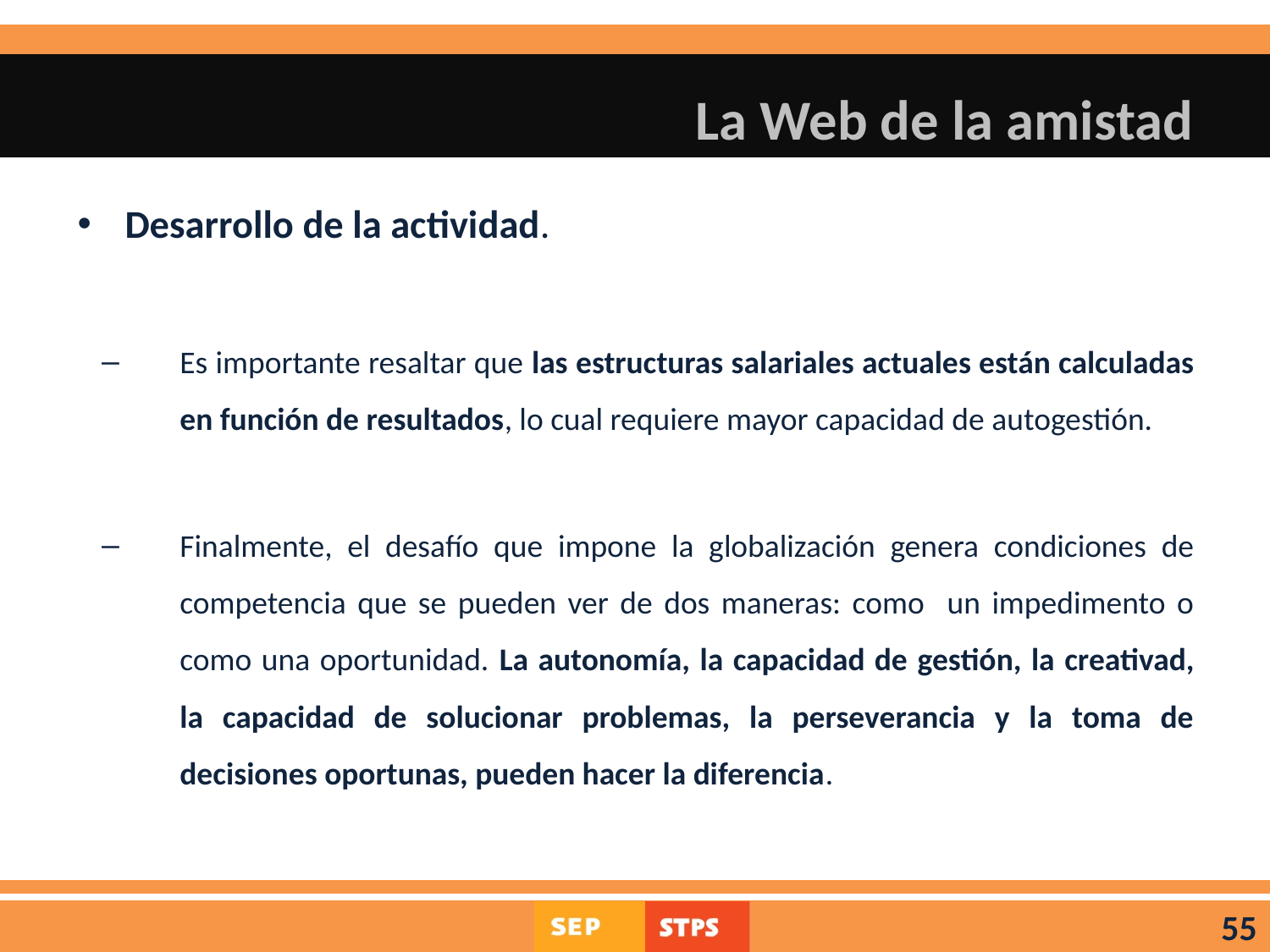

# La Web de la amistad
Desarrollo de la actividad.

Es importante resaltar que las estructuras salariales actuales están calculadas en función de resultados, lo cual requiere mayor capacidad de autogestión.

Finalmente, el desafío que impone la globalización genera condiciones de competencia que se pueden ver de dos maneras: como  un impedimento o como una oportunidad. La autonomía, la capacidad de gestión, la creativad, la capacidad de solucionar problemas, la perseverancia y la toma de decisiones oportunas, pueden hacer la diferencia.
55